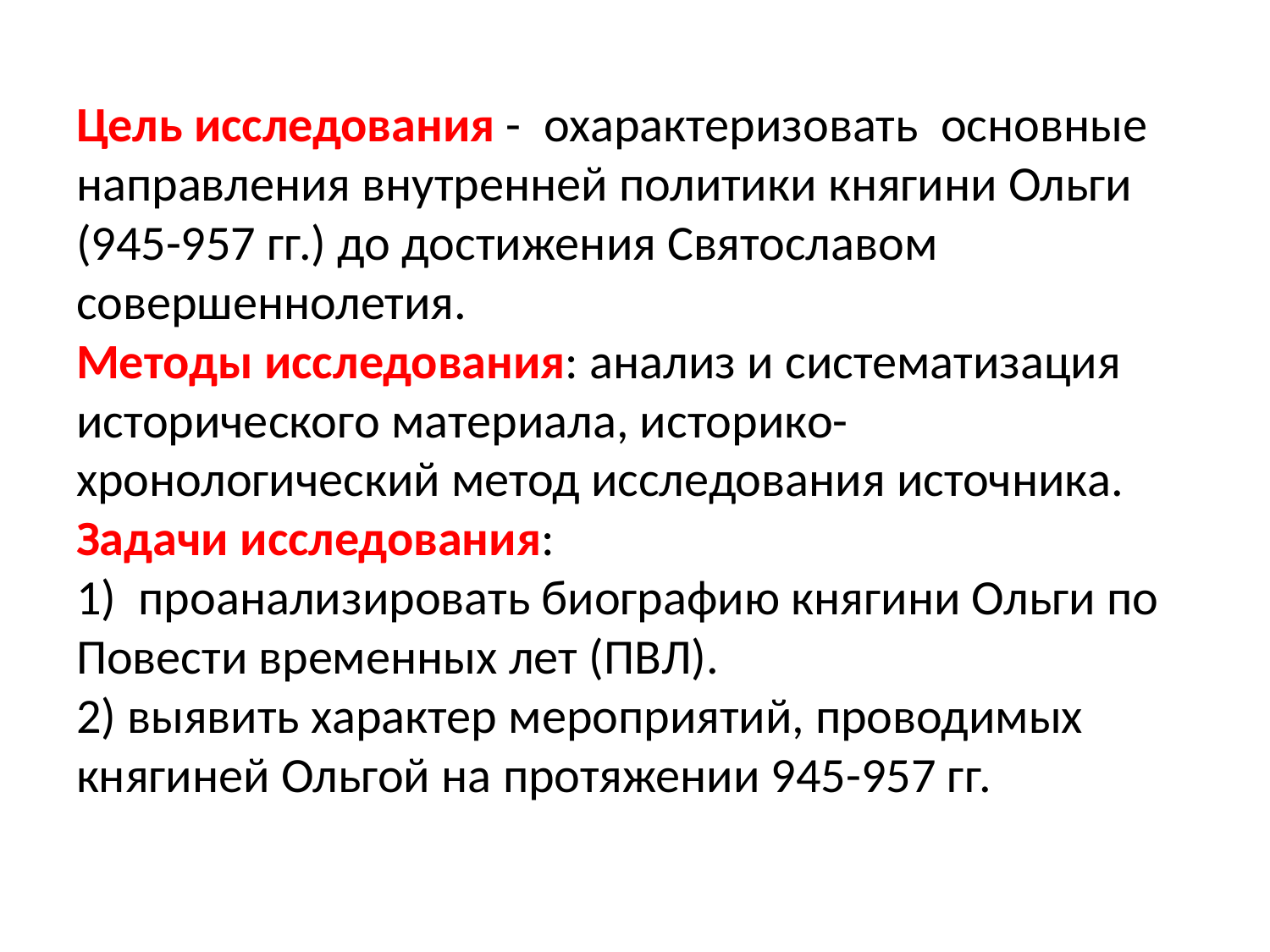

# Цель исследования -  охарактеризовать  основные направления внутренней политики княгини Ольги (945-957 гг.) до достижения Святославом совершеннолетия. Методы исследования: анализ и систематизация исторического материала, историко-хронологический метод исследования источника. Задачи исследования: 1)  проанализировать биографию княгини Ольги по Повести временных лет (ПВЛ). 2) выявить характер мероприятий, проводимых княгиней Ольгой на протяжении 945-957 гг.